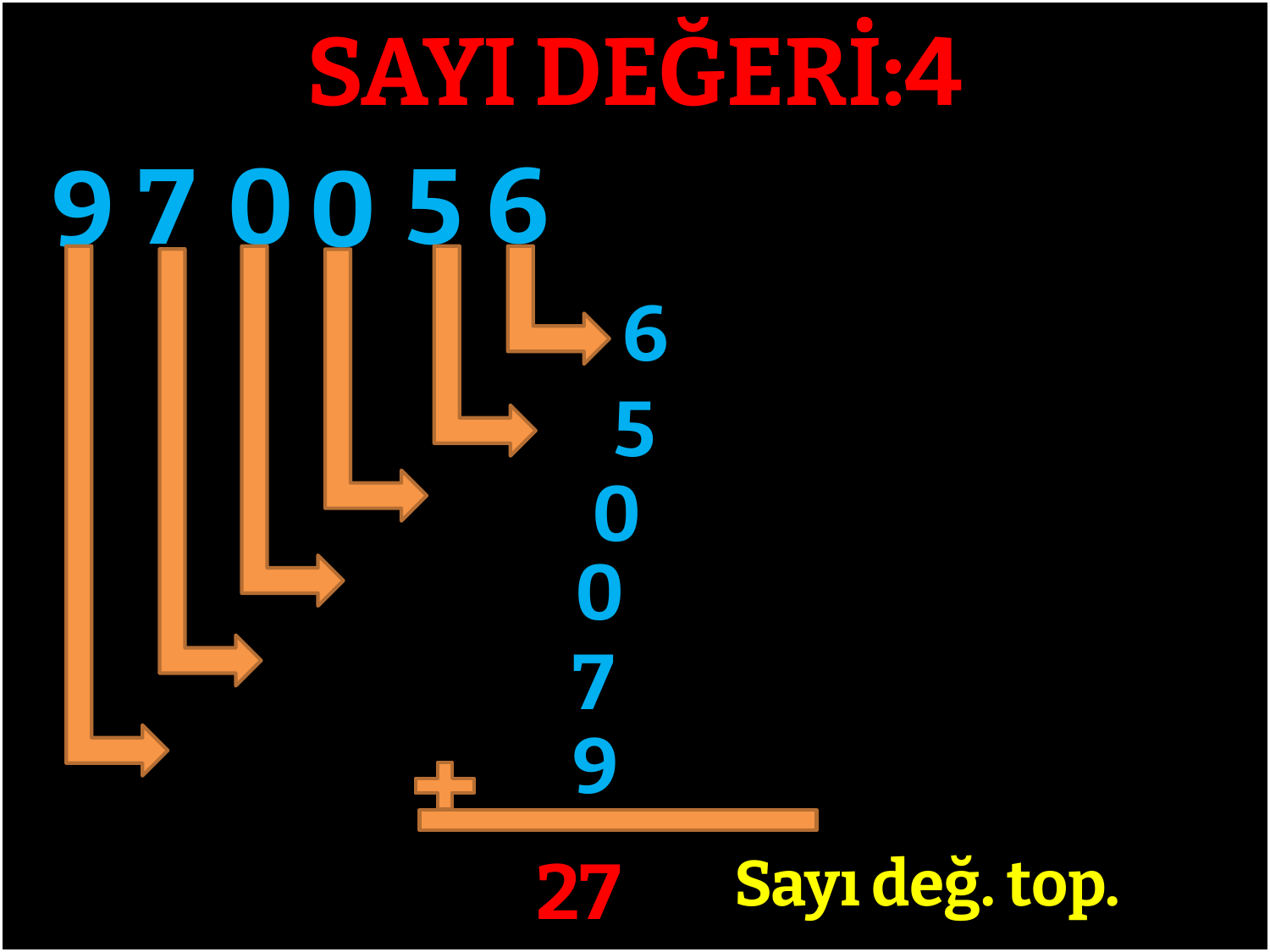

SAYI DEĞERİ:4

6
5
7
0
9
0

6
#

5

0

0
7
9

27
Sayı değ. top.